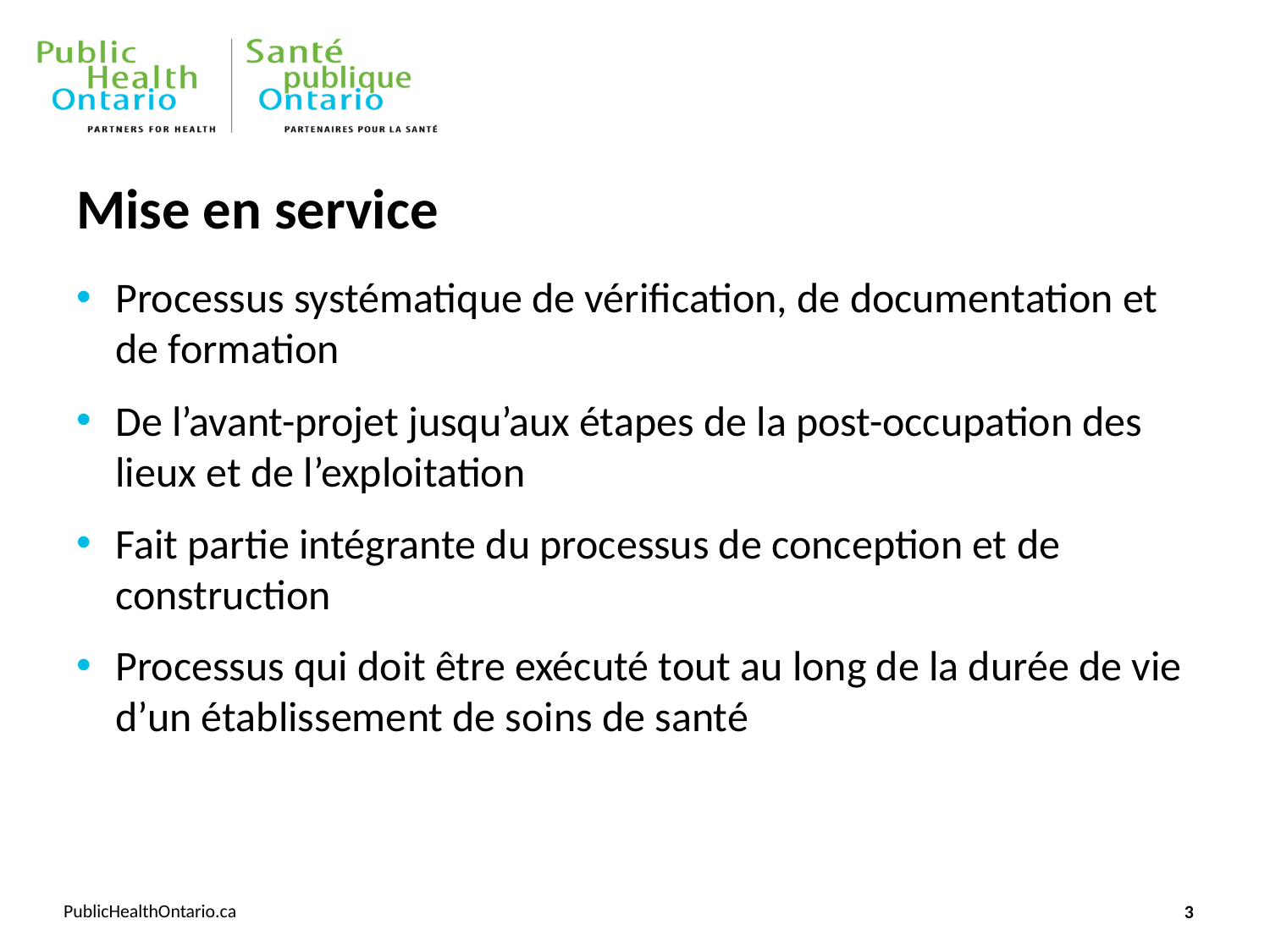

# Mise en service
Processus systématique de vérification, de documentation et de formation
De l’avant-projet jusqu’aux étapes de la post-occupation des lieux et de l’exploitation
Fait partie intégrante du processus de conception et de construction
Processus qui doit être exécuté tout au long de la durée de vie d’un établissement de soins de santé

3